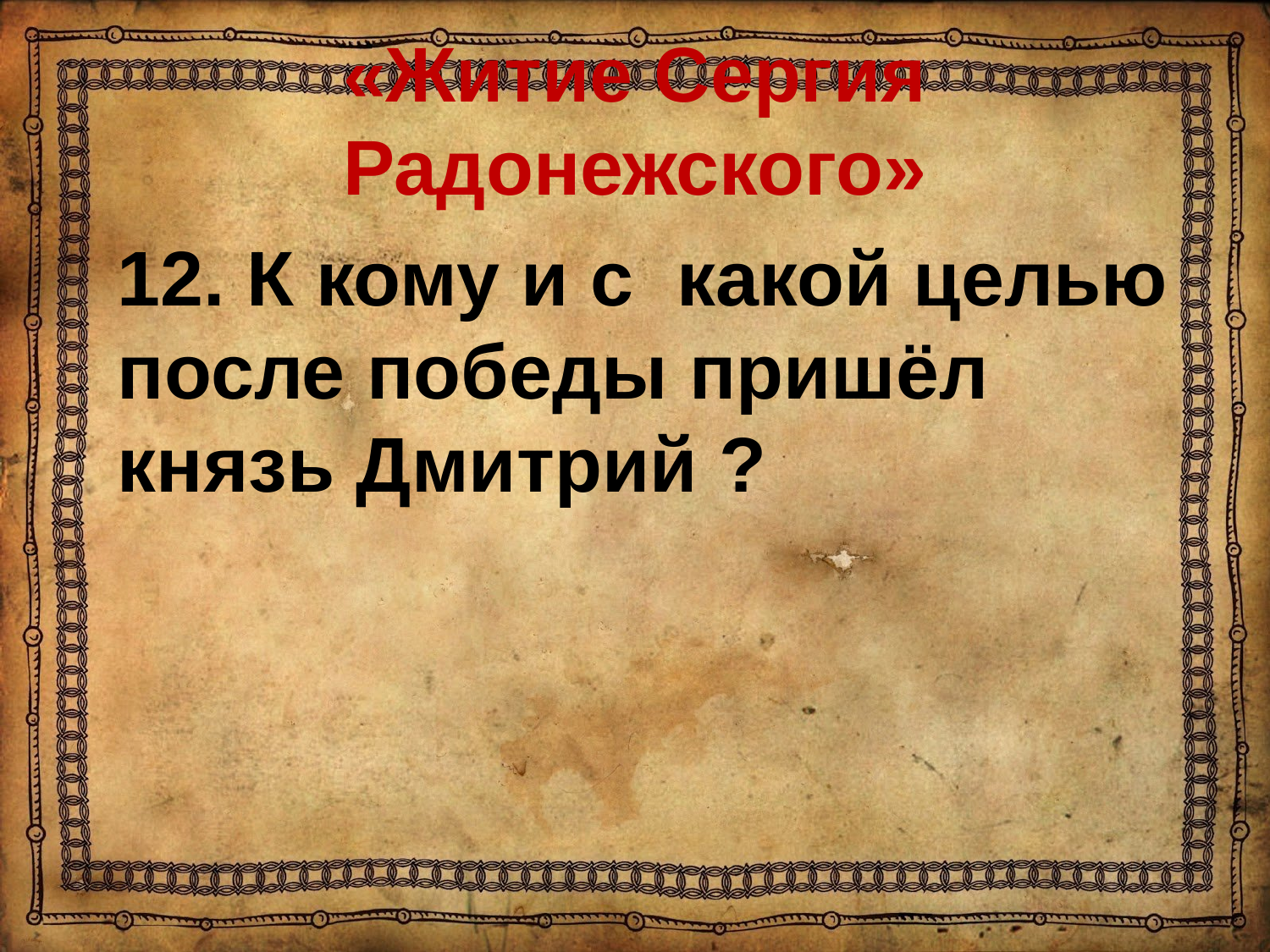

# «Житие Сергия Радонежского»
12. К кому и с  какой целью после победы пришёл князь Дмитрий ?